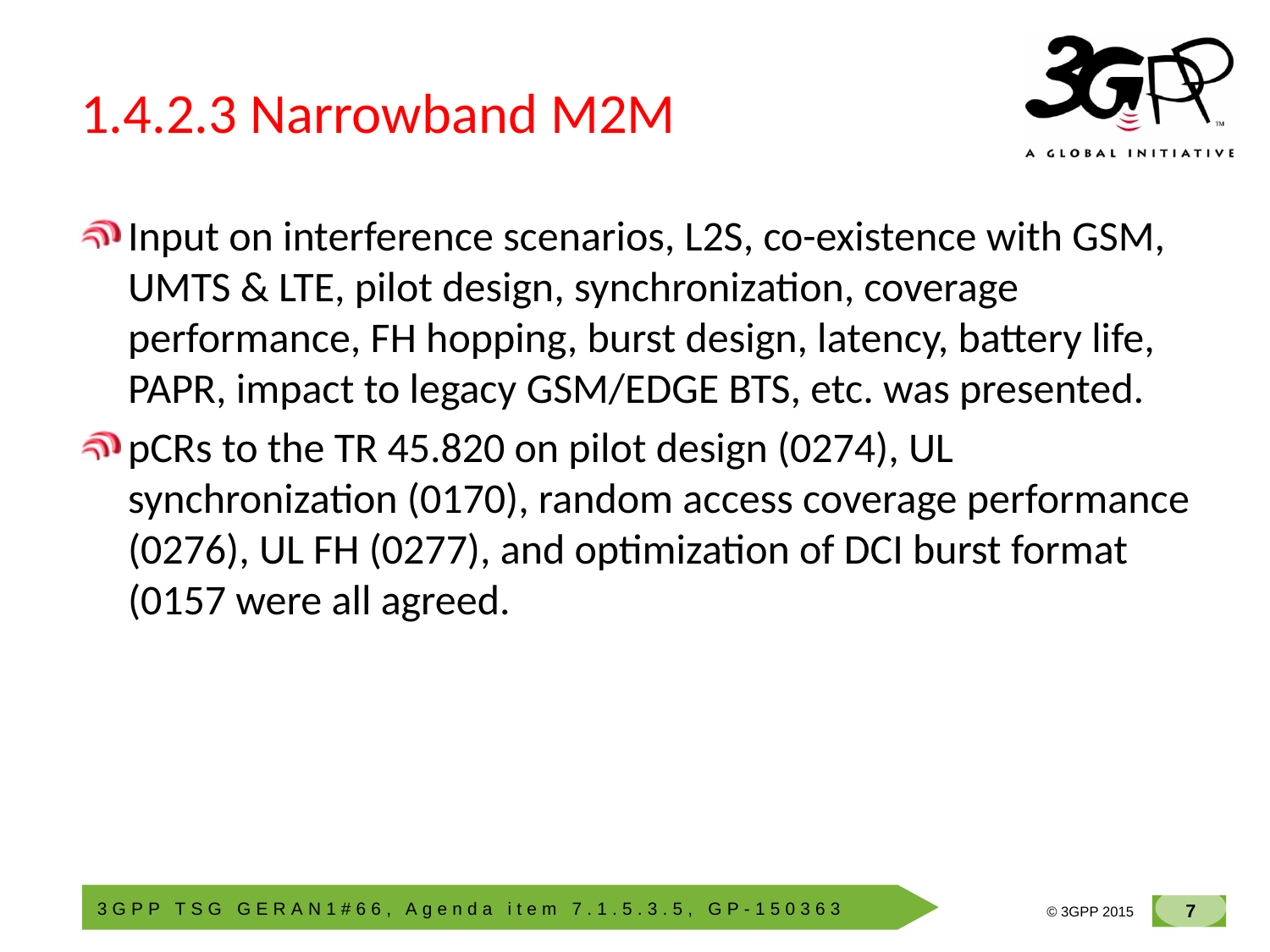

# 1.4.2.3 Narrowband M2M
Input on interference scenarios, L2S, co-existence with GSM, UMTS & LTE, pilot design, synchronization, coverage performance, FH hopping, burst design, latency, battery life, PAPR, impact to legacy GSM/EDGE BTS, etc. was presented.
pCRs to the TR 45.820 on pilot design (0274), UL synchronization (0170), random access coverage performance (0276), UL FH (0277), and optimization of DCI burst format (0157 were all agreed.